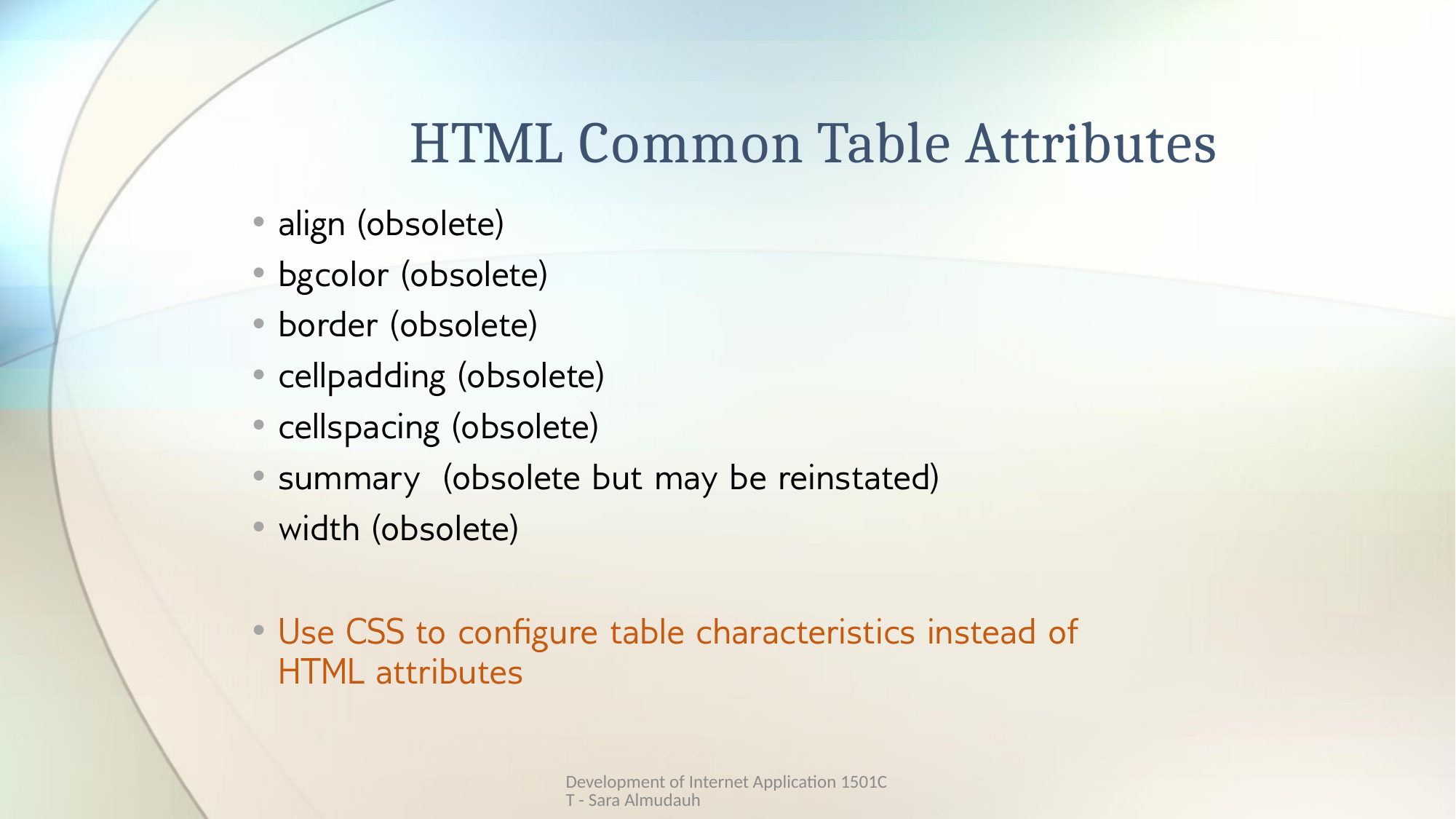

# HTML Common Table Attributes
align (obsolete)
bgcolor (obsolete)
border (obsolete)
cellpadding (obsolete)
cellspacing (obsolete)
summary  (obsolete but may be reinstated)
width (obsolete)

Use CSS to configure table characteristics instead of HTML attributes
Development of Internet Application 1501CT - Sara Almudauh